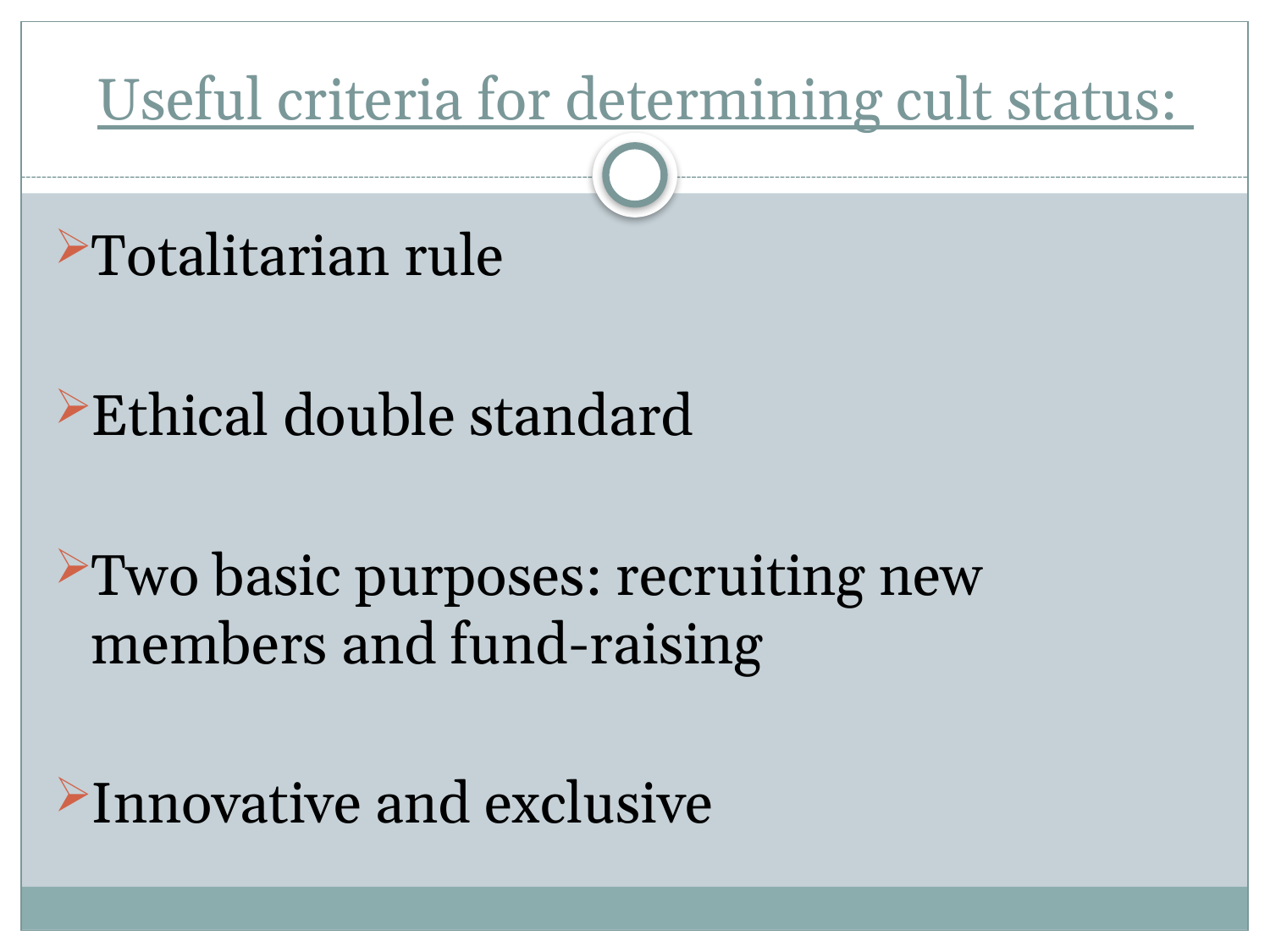

# Useful criteria for determining cult status:
Totalitarian rule

Ethical double standard

Two basic purposes: recruiting new members and fund-raising

Innovative and exclusive